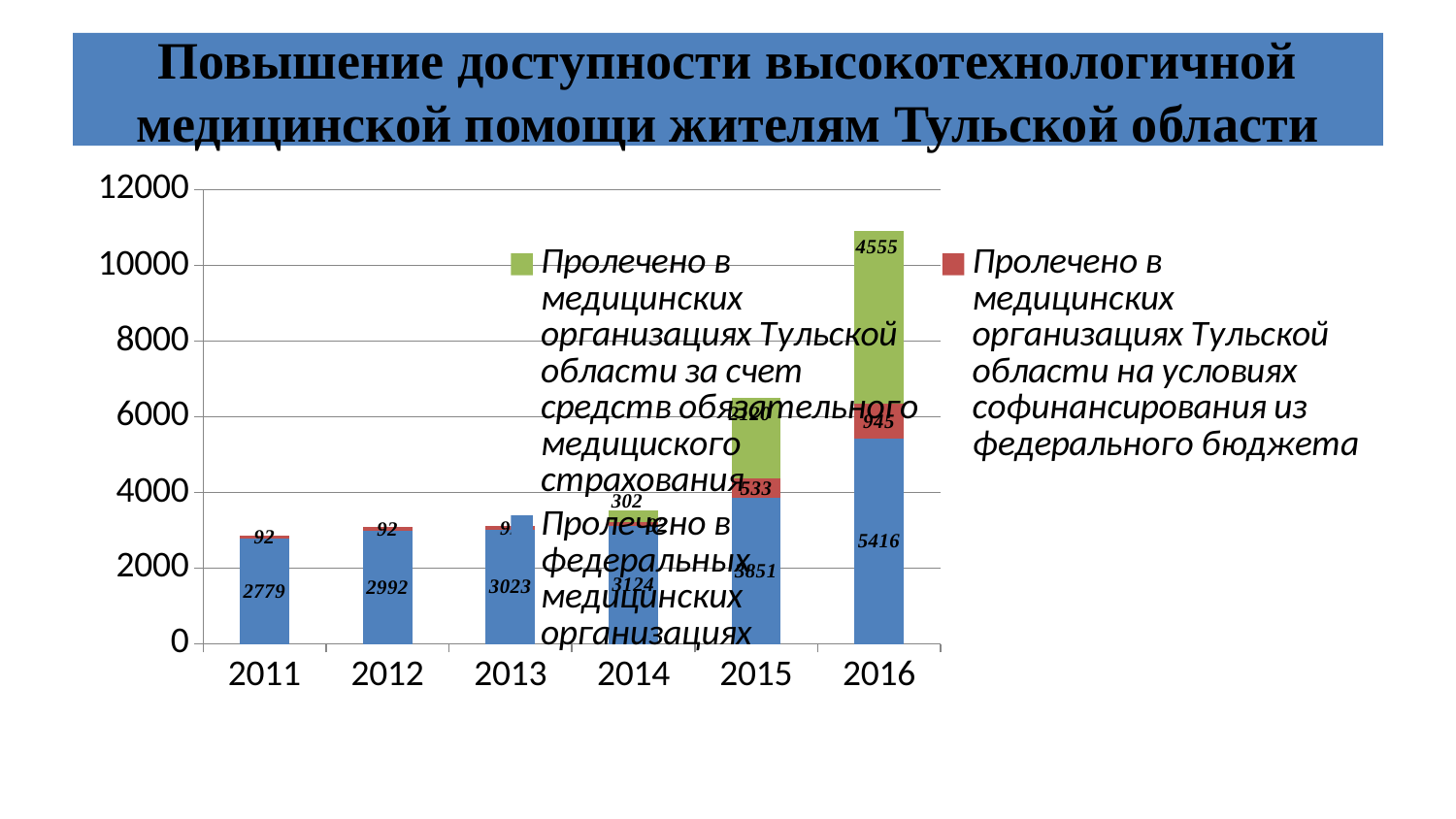

# Повышение доступности высокотехнологичной медицинской помощи жителям Тульской области

### Chart

| Category | Пролечено в федеральных медицинских организациях | Пролечено в медицинских организациях Тульской области на условиях софинансирования из федерального бюджета | Пролечено в медицинских организациях Тульской области за счет средств обязательного медициского страхования |
|---|---|---|---|
| 2011 | 2779.0 | 92.0 | None |
| 2012 | 2992.0 | 92.0 | None |
| 2013 | 3023.0 | 92.0 | None |
| 2014 | 3124.0 | 92.0 | 302.0 |
| 2015 | 3851.0 | 533.0 | 2120.0 |
| 2016 | 5416.0 | 945.0 | 4555.0 |